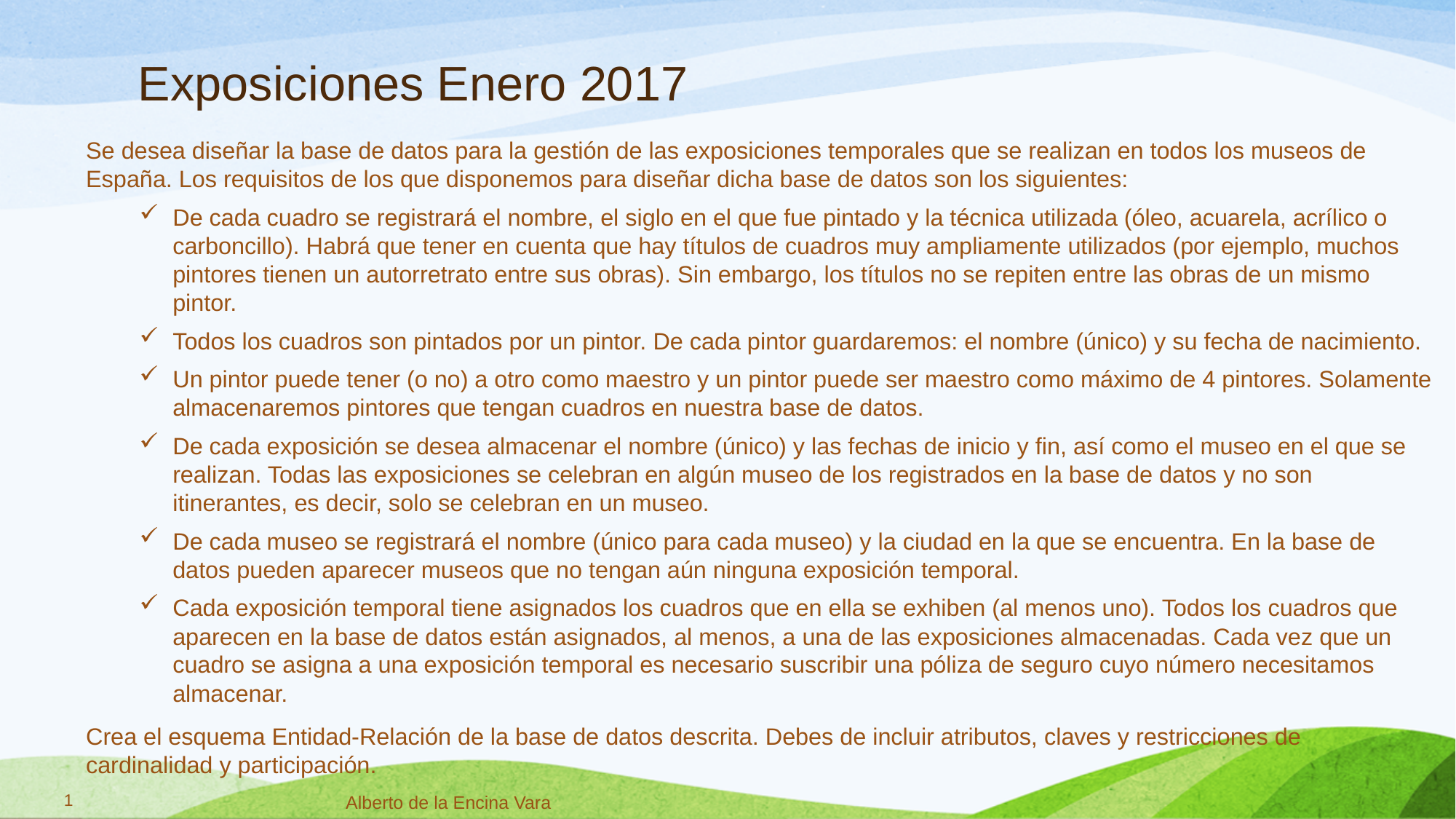

# Exposiciones Enero 2017
Se desea diseñar la base de datos para la gestión de las exposiciones temporales que se realizan en todos los museos de España. Los requisitos de los que disponemos para diseñar dicha base de datos son los siguientes:
De cada cuadro se registrará el nombre, el siglo en el que fue pintado y la técnica utilizada (óleo, acuarela, acrílico o carboncillo). Habrá que tener en cuenta que hay títulos de cuadros muy ampliamente utilizados (por ejemplo, muchos pintores tienen un autorretrato entre sus obras). Sin embargo, los títulos no se repiten entre las obras de un mismo pintor.
Todos los cuadros son pintados por un pintor. De cada pintor guardaremos: el nombre (único) y su fecha de nacimiento.
Un pintor puede tener (o no) a otro como maestro y un pintor puede ser maestro como máximo de 4 pintores. Solamente almacenaremos pintores que tengan cuadros en nuestra base de datos.
De cada exposición se desea almacenar el nombre (único) y las fechas de inicio y fin, así como el museo en el que se realizan. Todas las exposiciones se celebran en algún museo de los registrados en la base de datos y no son itinerantes, es decir, solo se celebran en un museo.
De cada museo se registrará el nombre (único para cada museo) y la ciudad en la que se encuentra. En la base de datos pueden aparecer museos que no tengan aún ninguna exposición temporal.
Cada exposición temporal tiene asignados los cuadros que en ella se exhiben (al menos uno). Todos los cuadros que aparecen en la base de datos están asignados, al menos, a una de las exposiciones almacenadas. Cada vez que un cuadro se asigna a una exposición temporal es necesario suscribir una póliza de seguro cuyo número necesitamos almacenar.
Crea el esquema Entidad-Relación de la base de datos descrita. Debes de incluir atributos, claves y restricciones de cardinalidad y participación.

1
Alberto de la Encina Vara